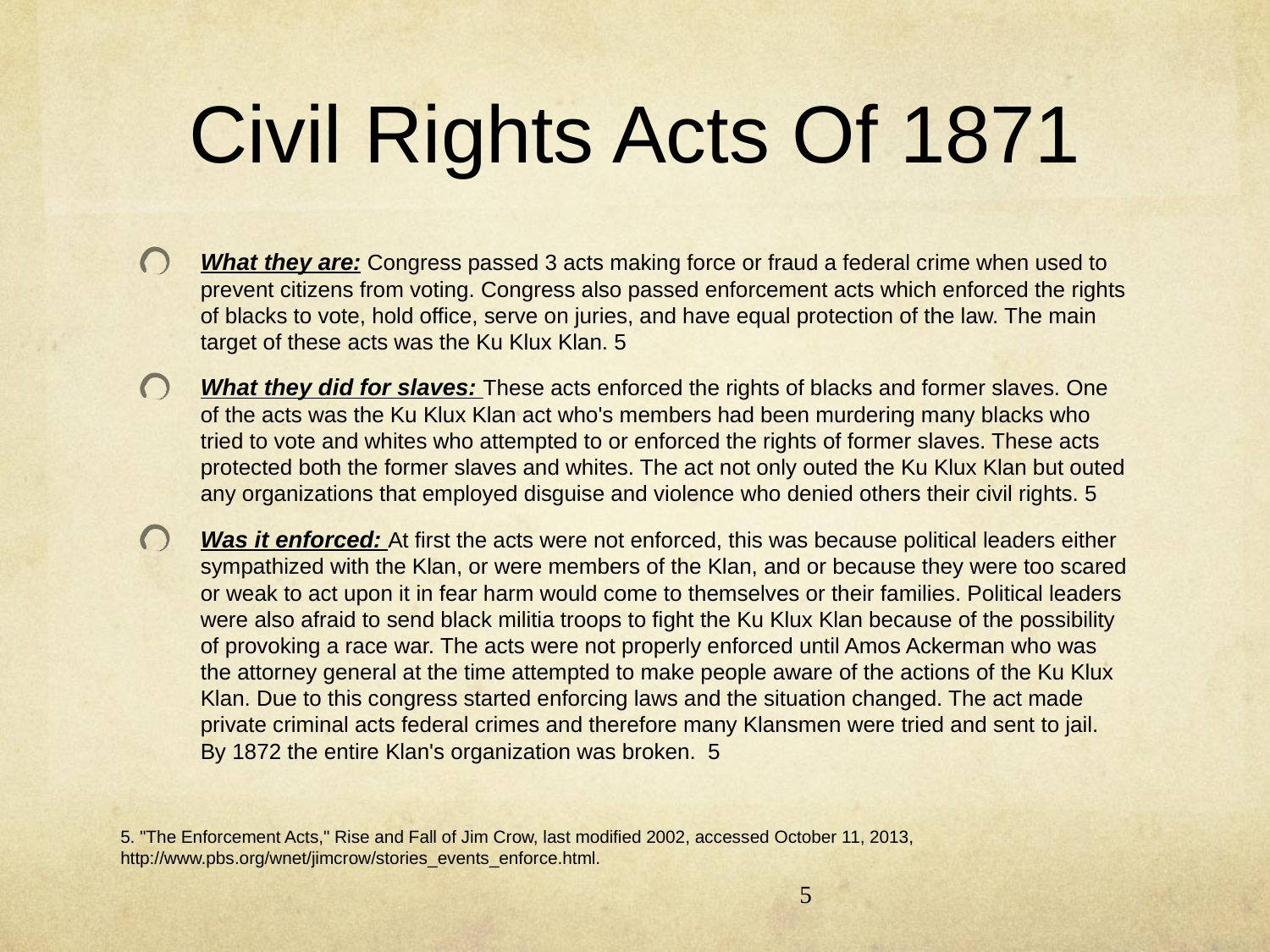

# Civil Rights Acts Of 1871
What they are: Congress passed 3 acts making force or fraud a federal crime when used to prevent citizens from voting. Congress also passed enforcement acts which enforced the rights of blacks to vote, hold office, serve on juries, and have equal protection of the law. The main target of these acts was the Ku Klux Klan. 5
What they did for slaves: These acts enforced the rights of blacks and former slaves. One of the acts was the Ku Klux Klan act who's members had been murdering many blacks who tried to vote and whites who attempted to or enforced the rights of former slaves. These acts protected both the former slaves and whites. The act not only outed the Ku Klux Klan but outed any organizations that employed disguise and violence who denied others their civil rights. 5
Was it enforced: At first the acts were not enforced, this was because political leaders either sympathized with the Klan, or were members of the Klan, and or because they were too scared or weak to act upon it in fear harm would come to themselves or their families. Political leaders were also afraid to send black militia troops to fight the Ku Klux Klan because of the possibility of provoking a race war. The acts were not properly enforced until Amos Ackerman who was the attorney general at the time attempted to make people aware of the actions of the Ku Klux Klan. Due to this congress started enforcing laws and the situation changed. The act made private criminal acts federal crimes and therefore many Klansmen were tried and sent to jail. By 1872 the entire Klan's organization was broken.  5

5. "The Enforcement Acts," Rise and Fall of Jim Crow, last modified 2002, accessed October 11, 2013, http://www.pbs.org/wnet/jimcrow/stories_events_enforce.html.
5